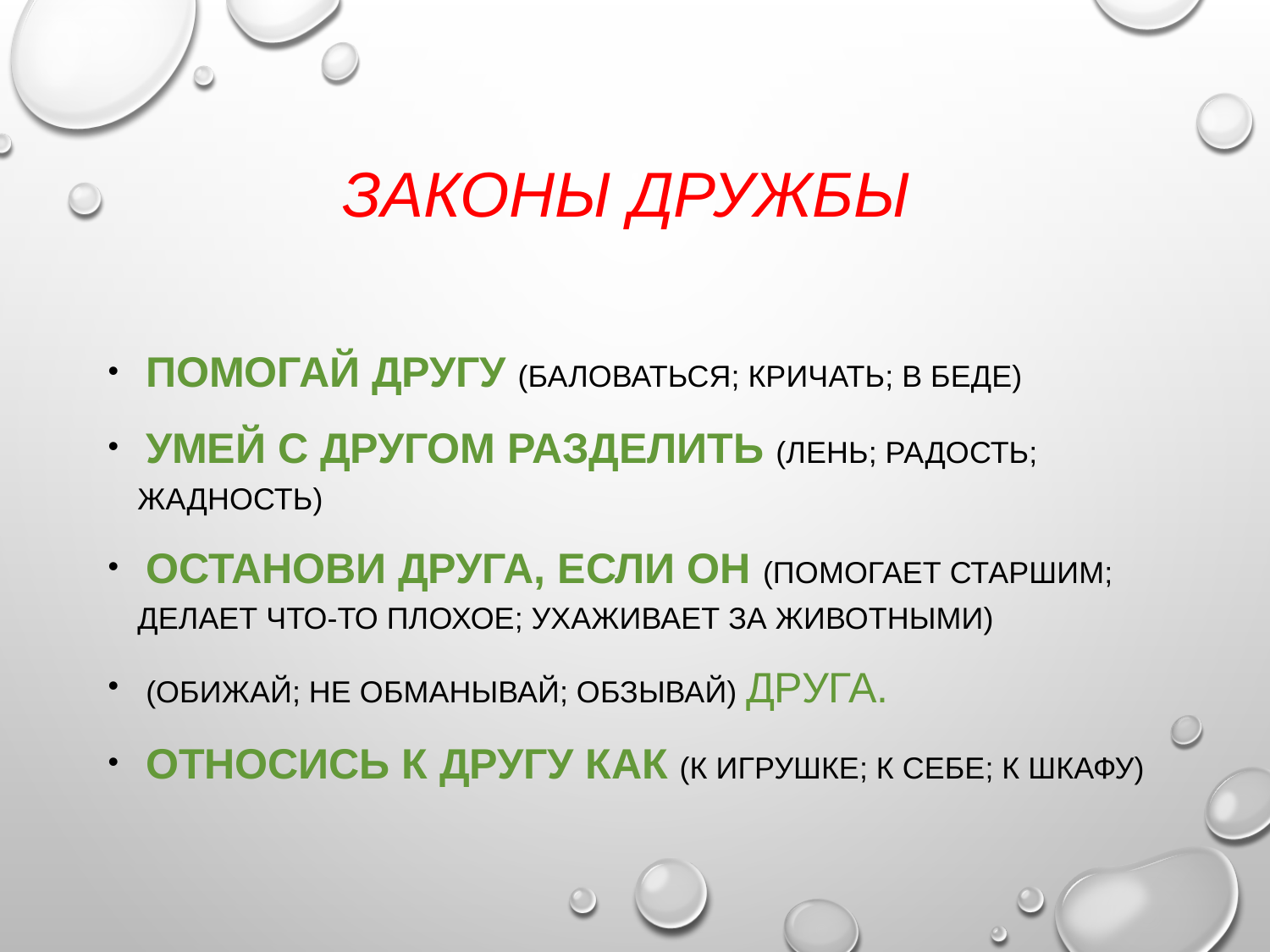

# Законы дружбы
 Помогай другу (баловаться; кричать; в беде)
 Умей с другом разделить (лень; радость; жадность)
 Останови друга, если он (помогает старшим; делает что-то плохое; ухаживает за животными)
 (обижай; не обманывай; обзывай) друга.
 Относись к другу как (к игрушке; к себе; к шкафу)